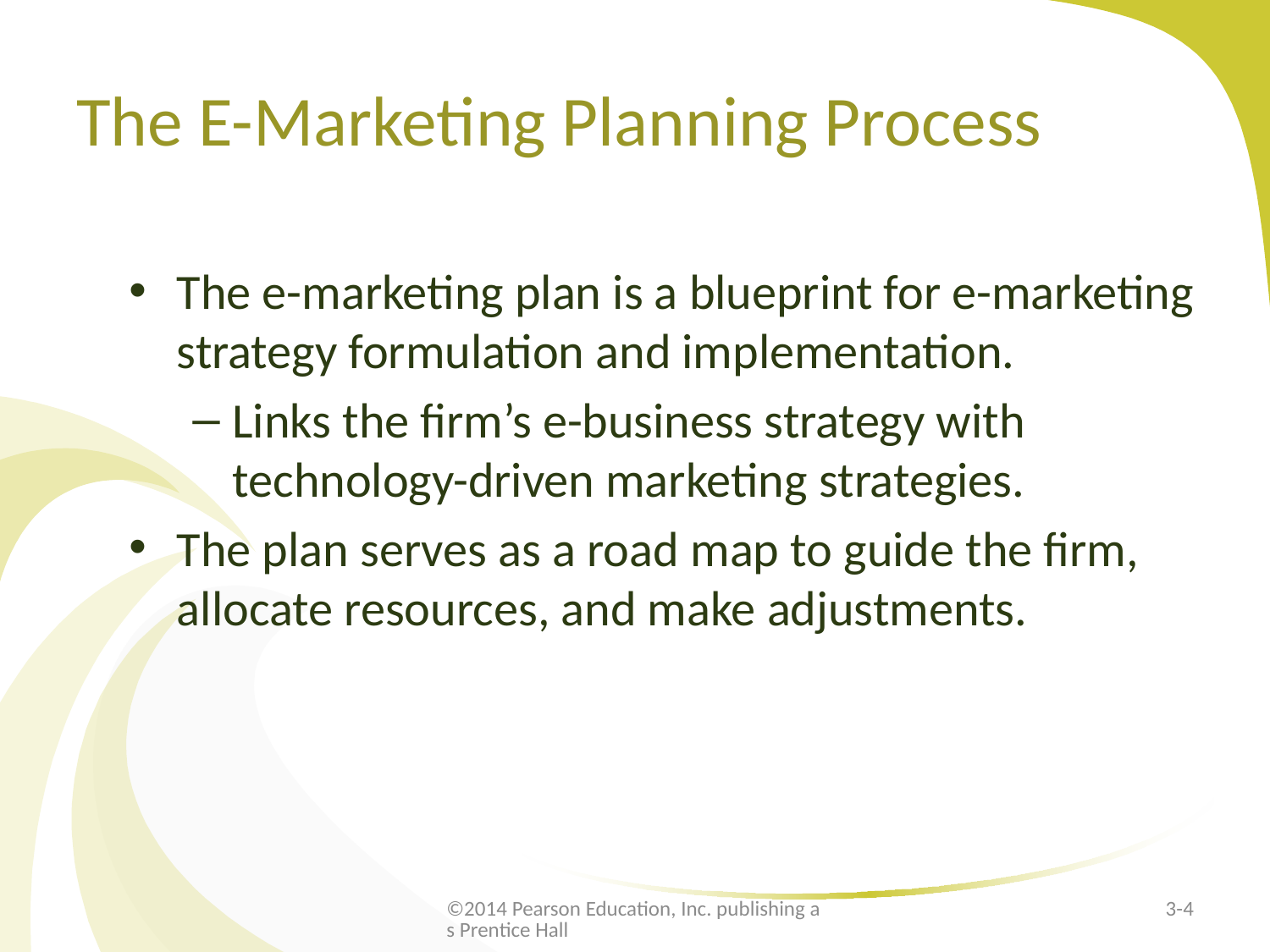

# The E-Marketing Planning Process
The e-marketing plan is a blueprint for e-marketing strategy formulation and implementation.
Links the firm’s e-business strategy with technology-driven marketing strategies.
The plan serves as a road map to guide the firm, allocate resources, and make adjustments.
©2014 Pearson Education, Inc. publishing as Prentice Hall
3-4